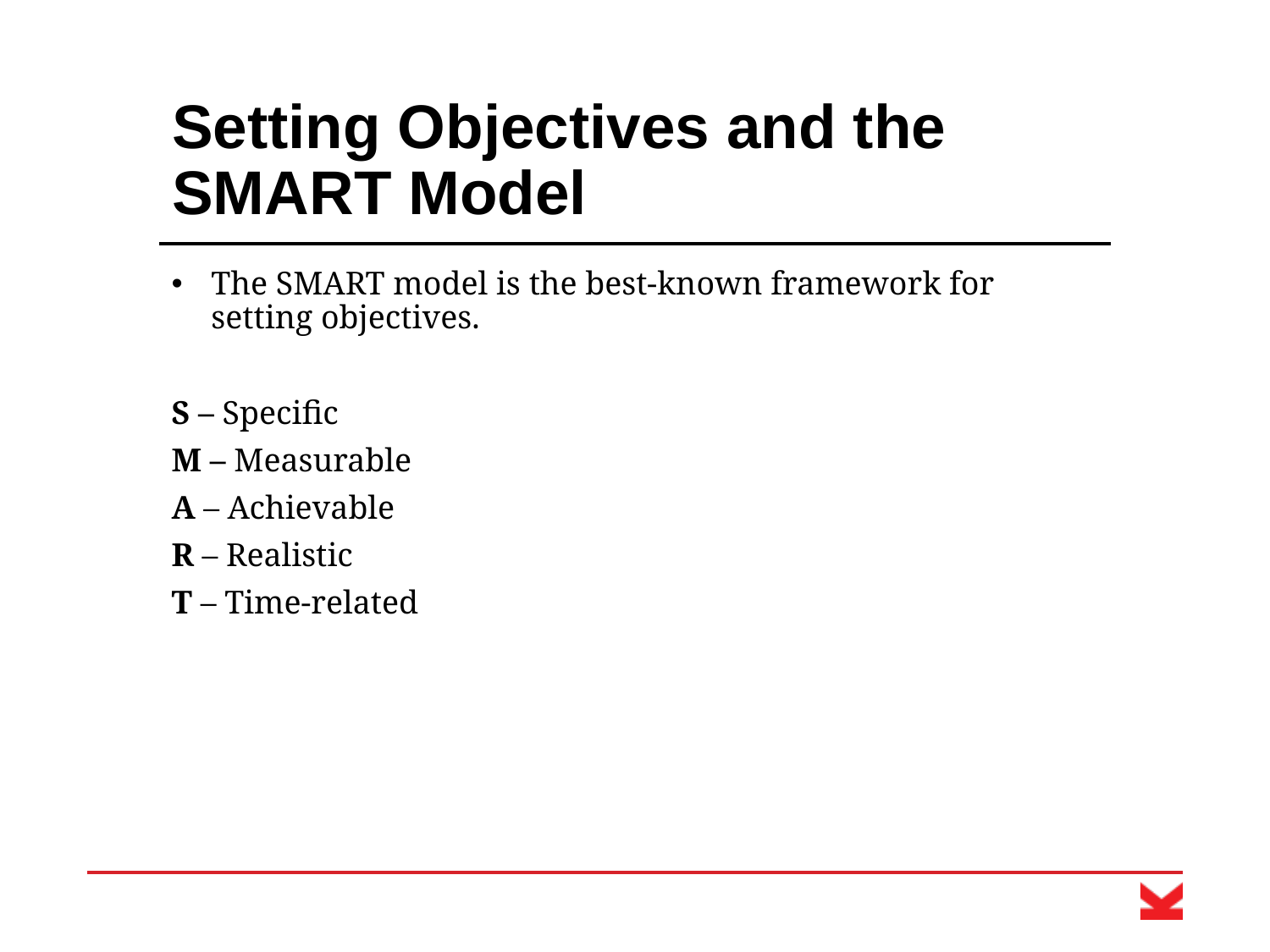

# Setting Objectives and the SMART Model
The SMART model is the best-known framework for setting objectives.

S – Specific
M – Measurable
A – Achievable
R – Realistic
T – Time-related